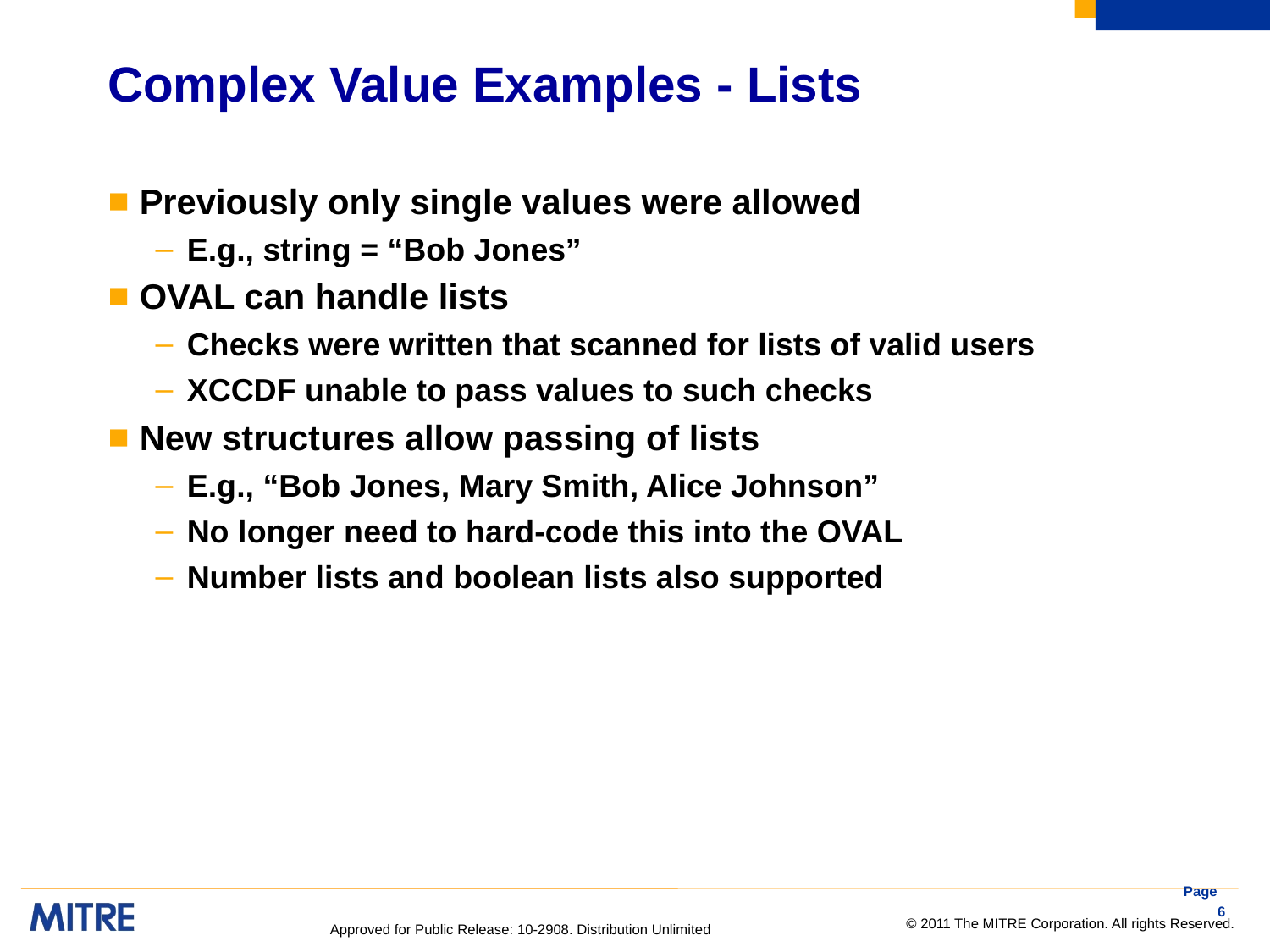

# Complex Value Examples - Lists
Previously only single values were allowed
E.g., string = “Bob Jones”
OVAL can handle lists
Checks were written that scanned for lists of valid users
XCCDF unable to pass values to such checks
New structures allow passing of lists
E.g., “Bob Jones, Mary Smith, Alice Johnson”
No longer need to hard-code this into the OVAL
Number lists and boolean lists also supported

Page  6